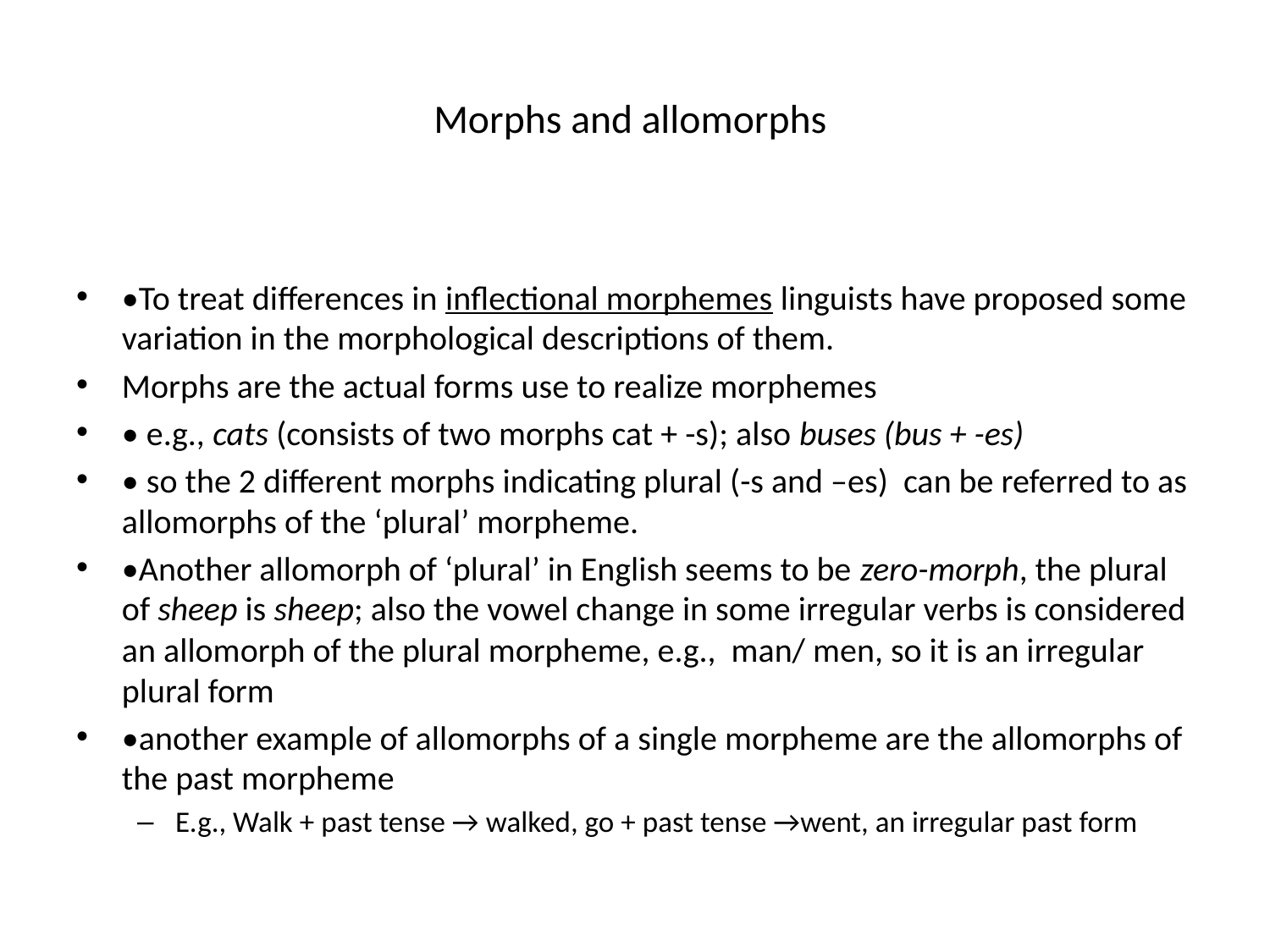

# Morphs and allomorphs

•To treat differences in inflectional morphemes linguists have proposed some variation in the morphological descriptions of them.
Morphs are the actual forms use to realize morphemes
• e.g., cats (consists of two morphs cat + -s); also buses (bus + -es)
• so the 2 different morphs indicating plural (-s and –es)  can be referred to as allomorphs of the ‘plural’ morpheme.
•Another allomorph of ‘plural’ in English seems to be zero-morph, the plural of sheep is sheep; also the vowel change in some irregular verbs is considered an allomorph of the plural morpheme, e.g.,  man/ men, so it is an irregular plural form
•another example of allomorphs of a single morpheme are the allomorphs of the past morpheme
E.g., Walk + past tense → walked, go + past tense →went, an irregular past form